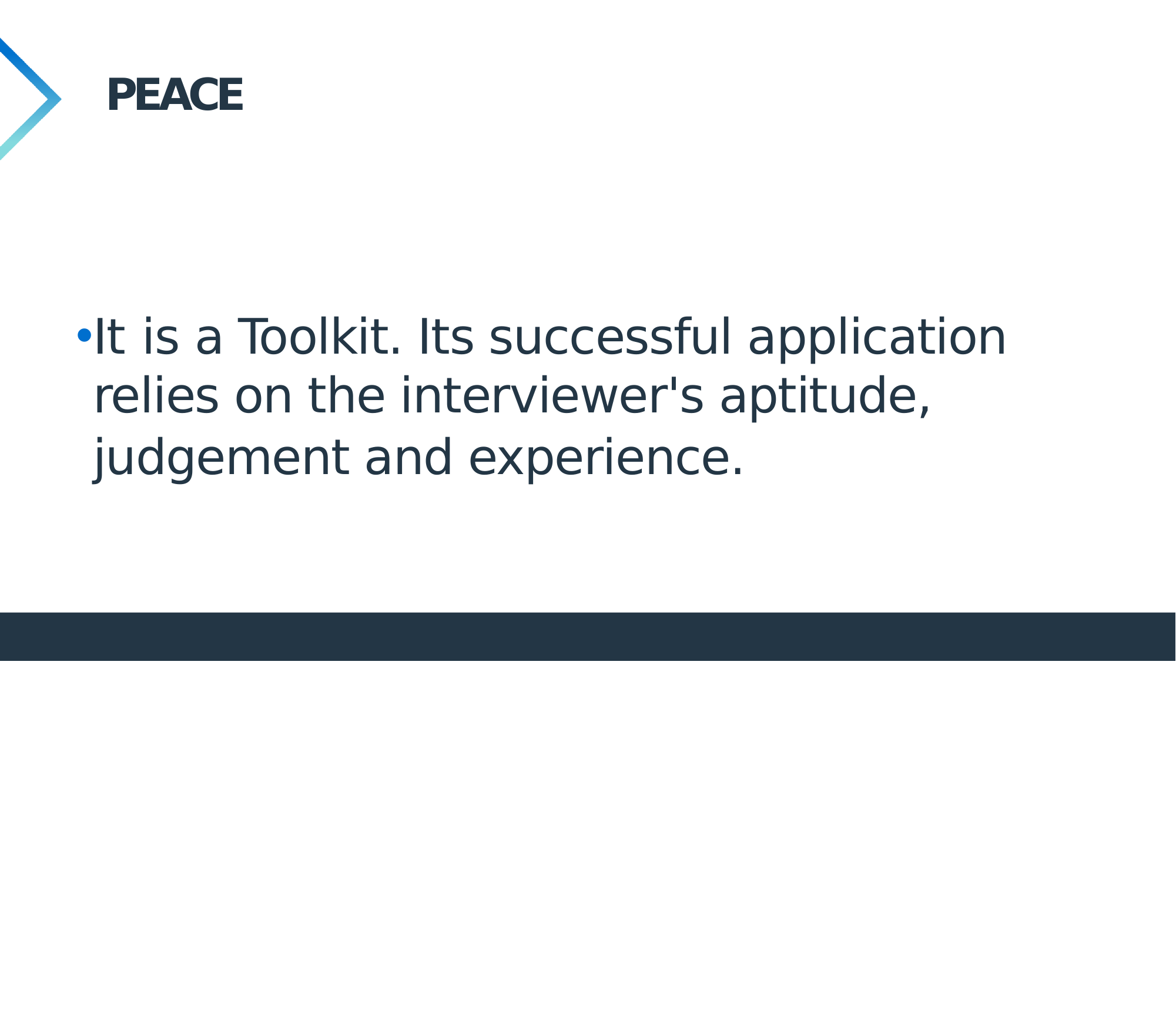

# PEACE

It	is a Toolkit. Its successful application relies on the interviewer's aptitude,
judgement and experience.